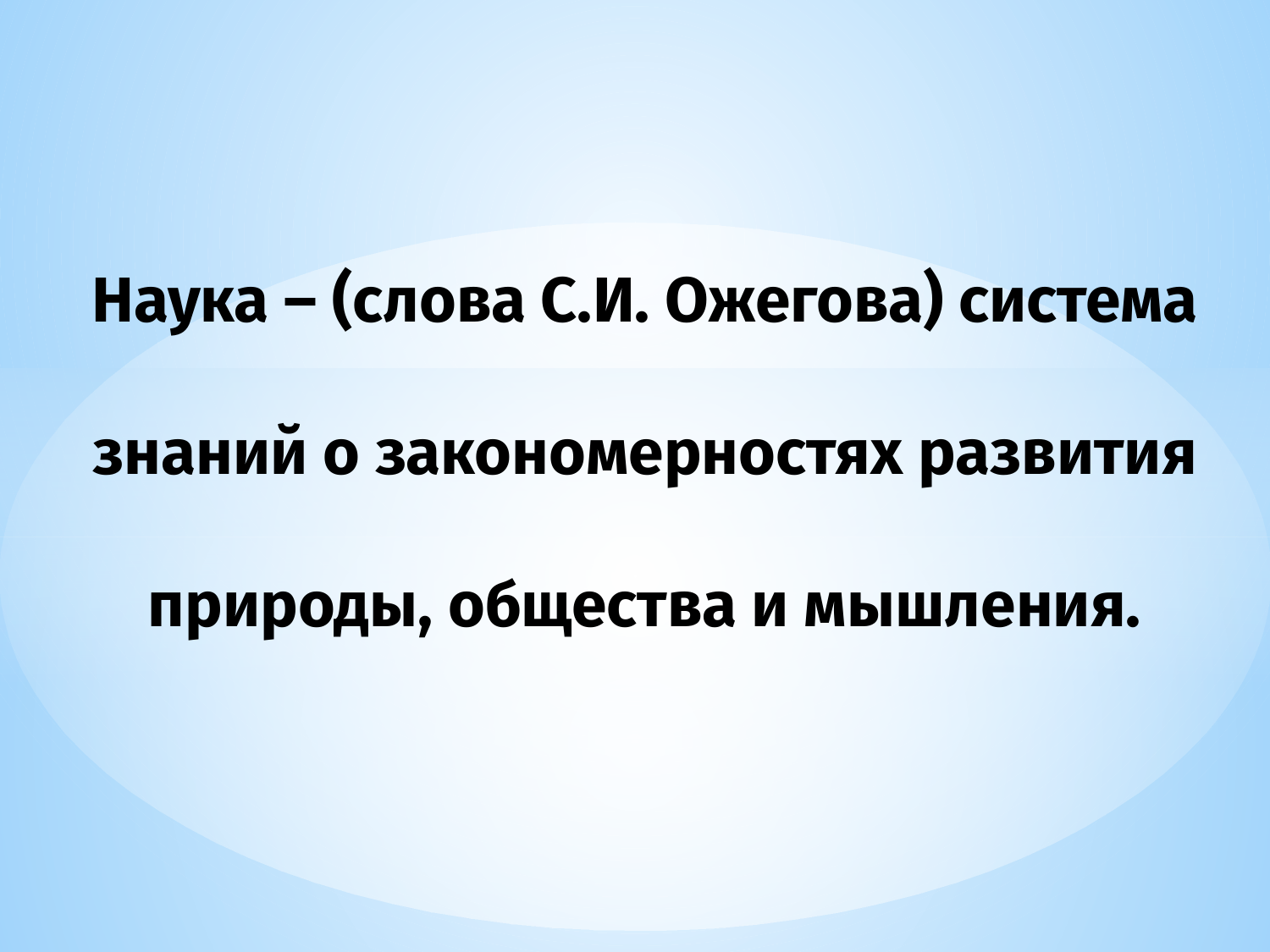

# Наука – (слова С.И. Ожегова) система знаний о закономерностях развития природы, общества и мышления.